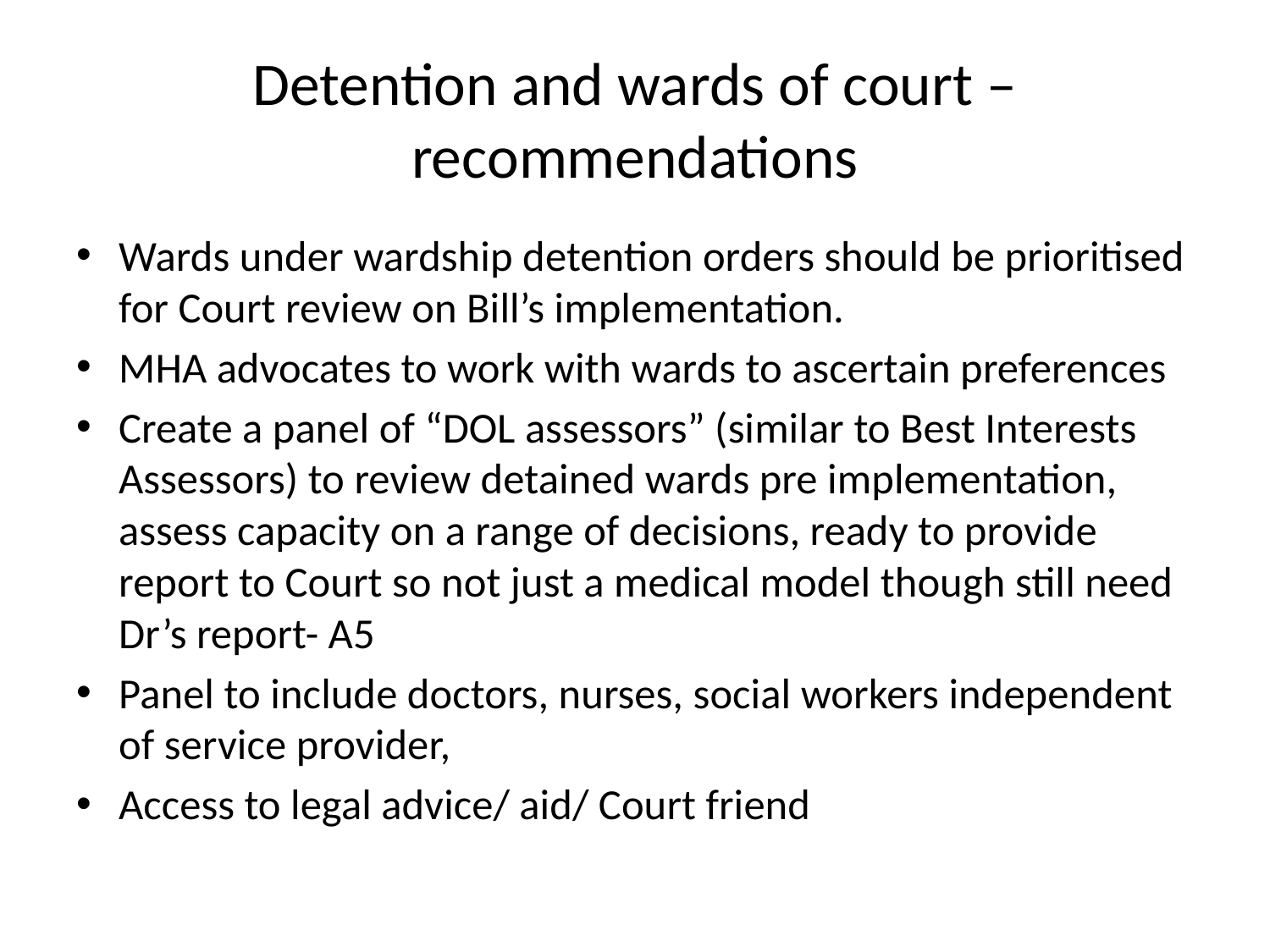

# Detention and wards of court –recommendations
Wards under wardship detention orders should be prioritised for Court review on Bill’s implementation.
MHA advocates to work with wards to ascertain preferences
Create a panel of “DOL assessors” (similar to Best Interests Assessors) to review detained wards pre implementation, assess capacity on a range of decisions, ready to provide report to Court so not just a medical model though still need Dr’s report- A5
Panel to include doctors, nurses, social workers independent of service provider,
Access to legal advice/ aid/ Court friend